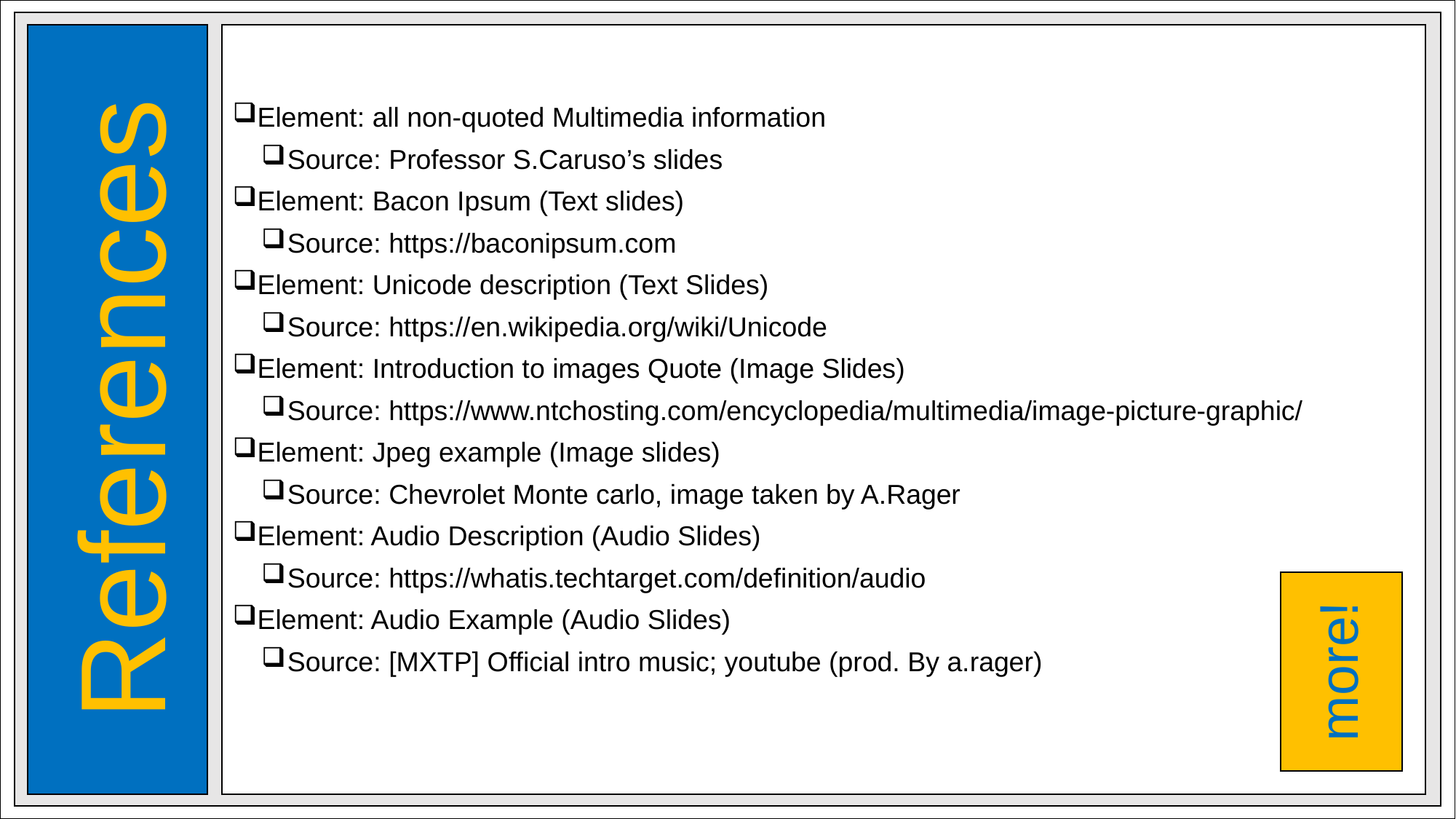

Element: all non-quoted Multimedia information
Source: Professor S.Caruso’s slides
Element: Bacon Ipsum (Text slides)
Source: https://baconipsum.com
Element: Unicode description (Text Slides)
Source: https://en.wikipedia.org/wiki/Unicode
Element: Introduction to images Quote (Image Slides)
Source: https://www.ntchosting.com/encyclopedia/multimedia/image-picture-graphic/
Element: Jpeg example (Image slides)
Source: Chevrolet Monte carlo, image taken by A.Rager
Element: Audio Description (Audio Slides)
Source: https://whatis.techtarget.com/definition/audio
Element: Audio Example (Audio Slides)
Source: [MXTP] Official intro music; youtube (prod. By a.rager)

References
more!